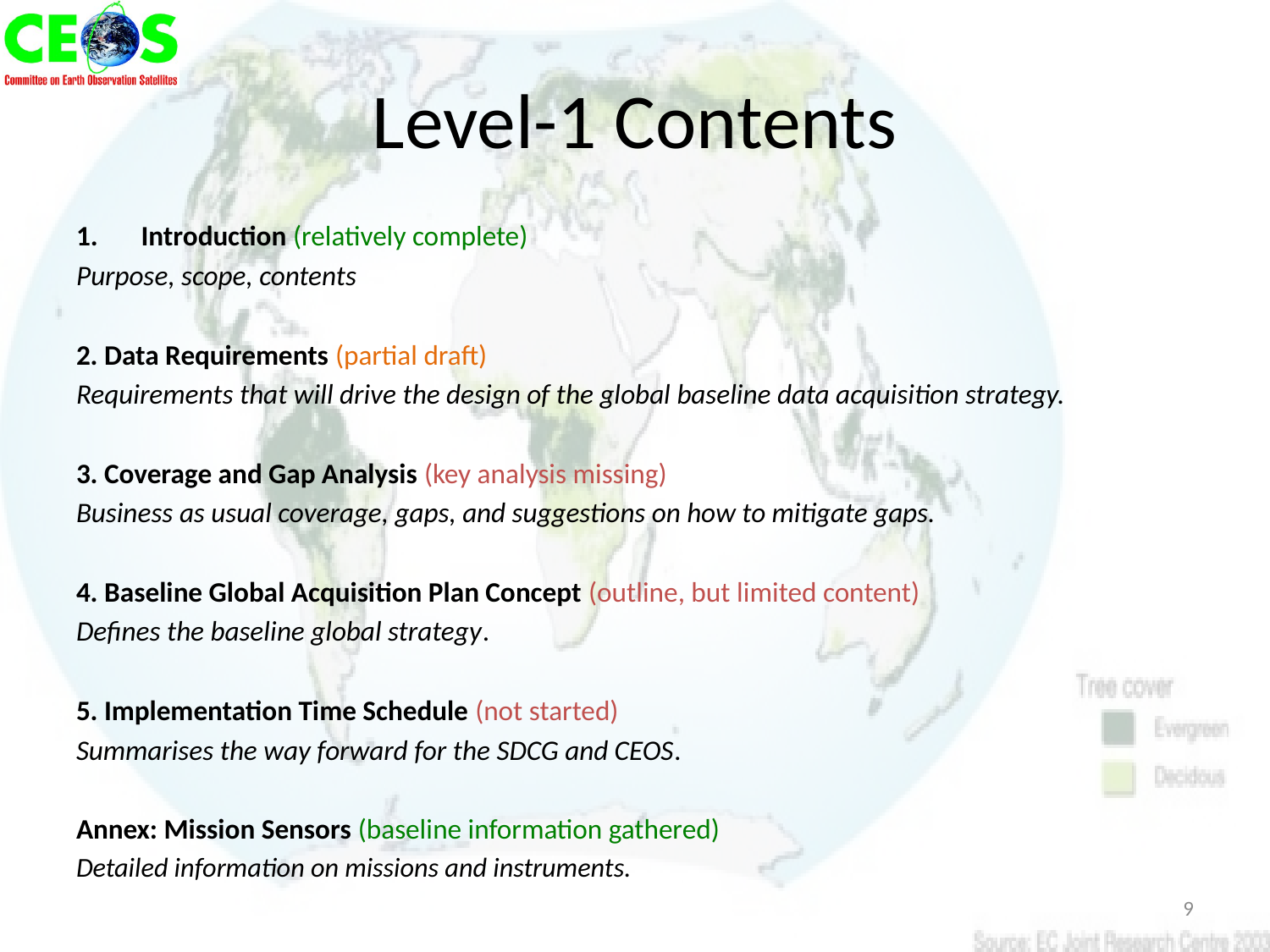

# Level-1 Contents
Introduction (relatively complete)
Purpose, scope, contents

2. Data Requirements (partial draft)
Requirements that will drive the design of the global baseline data acquisition strategy.

3. Coverage and Gap Analysis (key analysis missing)
Business as usual coverage, gaps, and suggestions on how to mitigate gaps.

4. Baseline Global Acquisition Plan Concept (outline, but limited content)
Defines the baseline global strategy.

5. Implementation Time Schedule (not started)
Summarises the way forward for the SDCG and CEOS.

Annex: Mission Sensors (baseline information gathered)
Detailed information on missions and instruments.
9